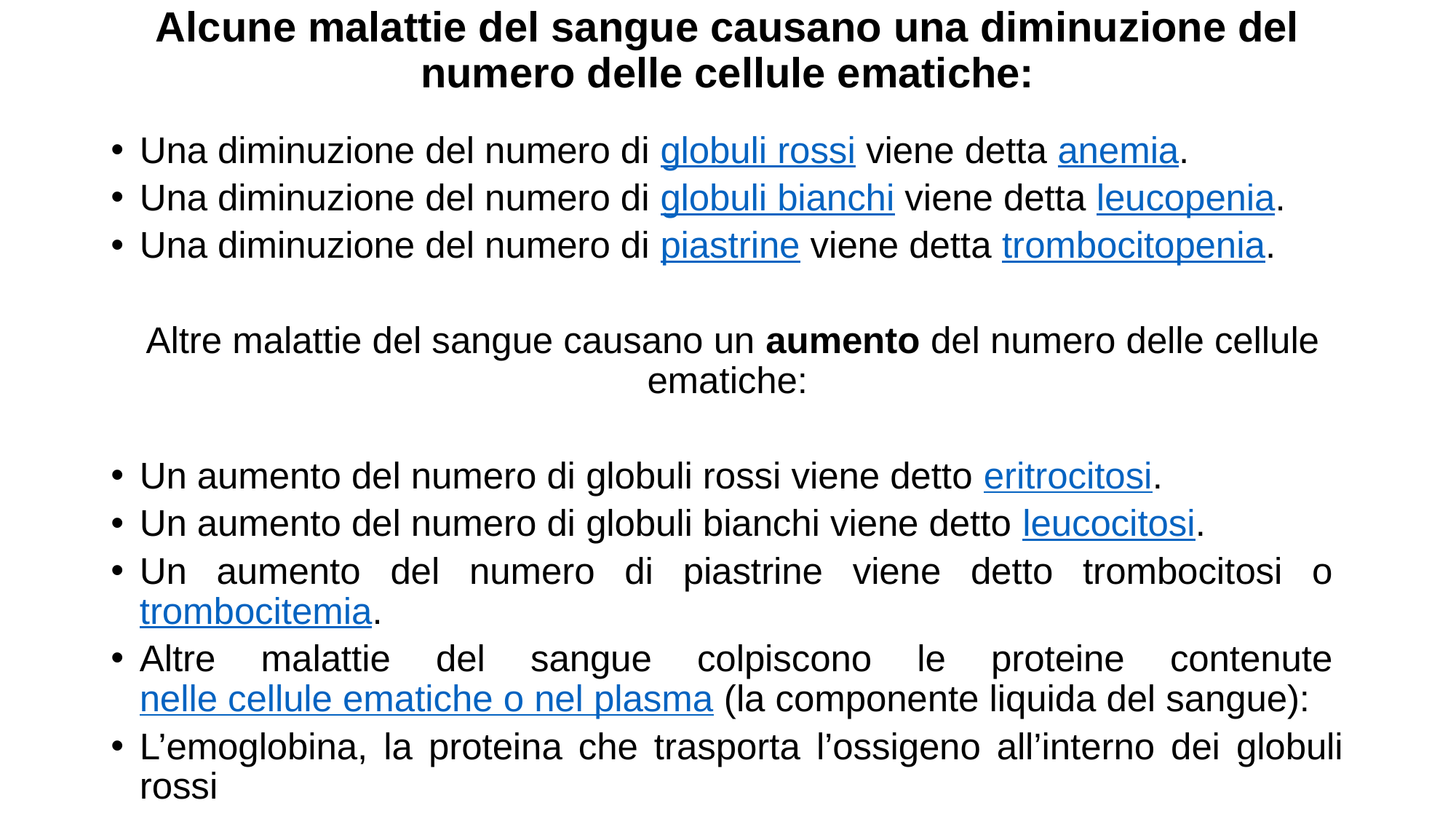

# Alcune malattie del sangue causano una diminuzione del numero delle cellule ematiche:
Una diminuzione del numero di globuli rossi viene detta anemia.
Una diminuzione del numero di globuli bianchi viene detta leucopenia.
Una diminuzione del numero di piastrine viene detta trombocitopenia.

 Altre malattie del sangue causano un aumento del numero delle cellule ematiche:

Un aumento del numero di globuli rossi viene detto eritrocitosi.
Un aumento del numero di globuli bianchi viene detto leucocitosi.
Un aumento del numero di piastrine viene detto trombocitosi o trombocitemia.
Altre malattie del sangue colpiscono le proteine contenute nelle cellule ematiche o nel plasma (la componente liquida del sangue):
L’emoglobina, la proteina che trasporta l’ossigeno all’interno dei globuli rossi